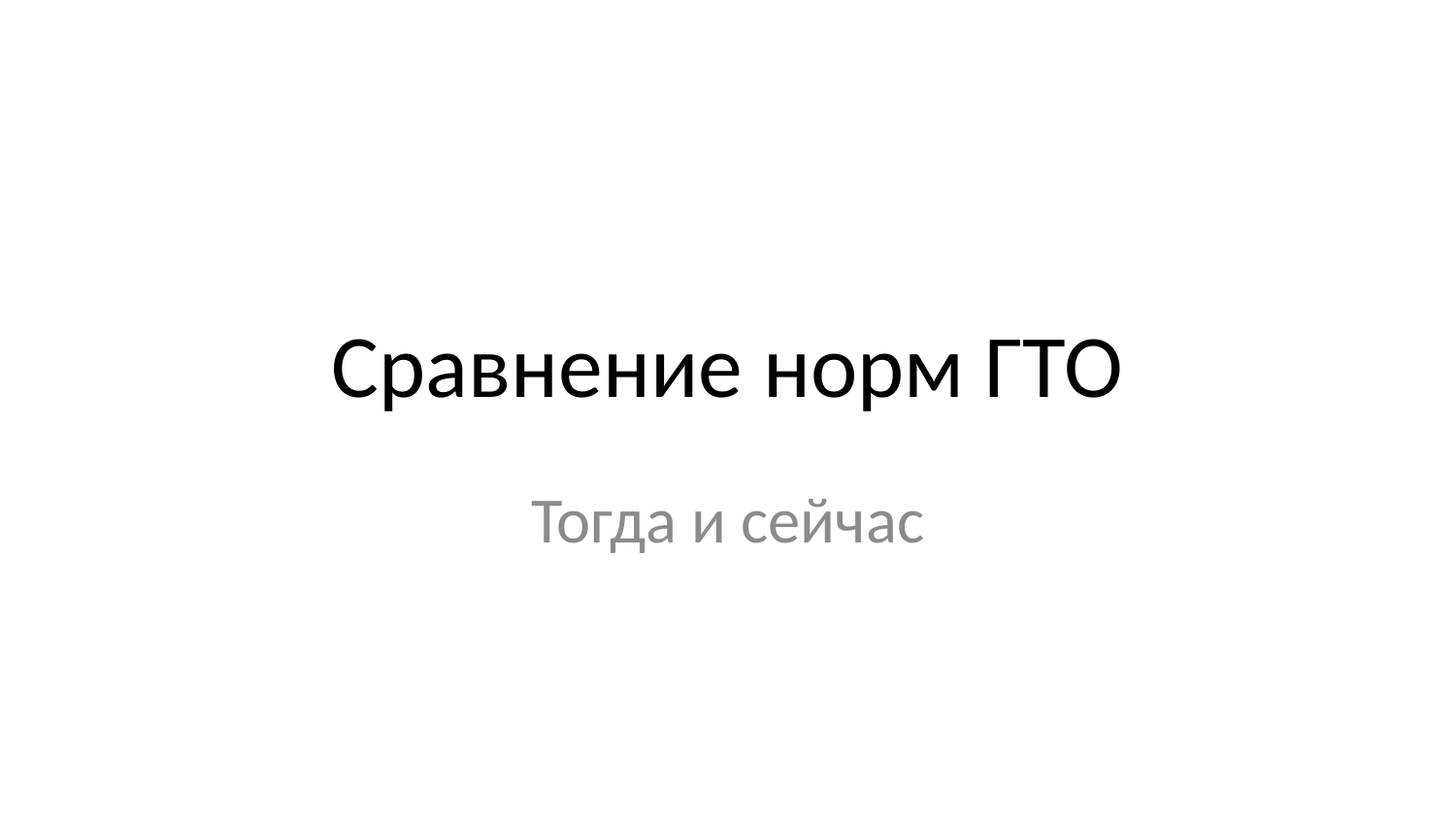

# Сравнение норм ГТО
Тогда и сейчас